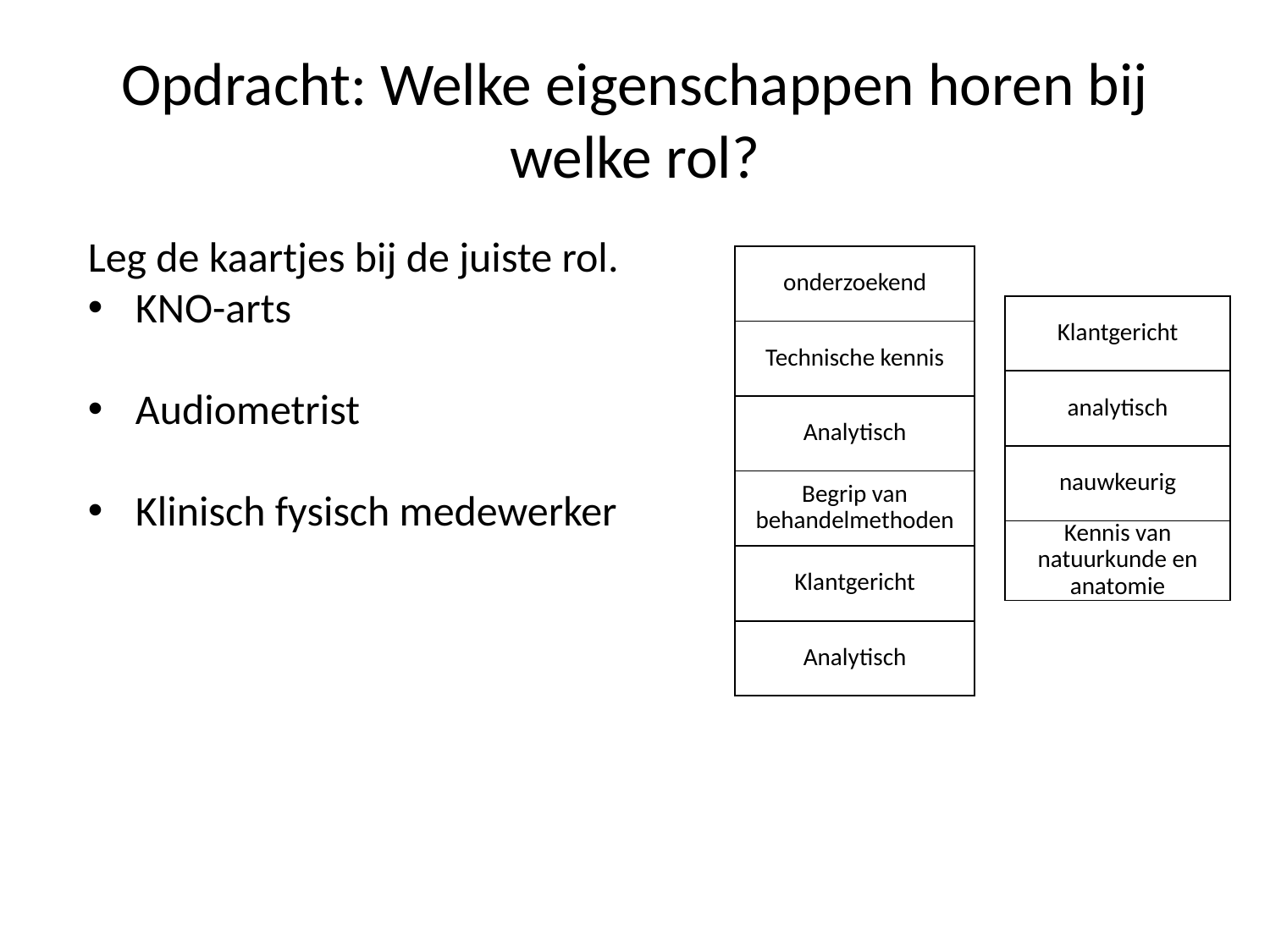

# Opdracht: Welke eigenschappen horen bij welke rol?
Leg de kaartjes bij de juiste rol.
KNO-arts

Audiometrist

Klinisch fysisch medewerker

| onderzoekend |
| --- |
| Technische kennis |
| Analytisch |
| Begrip van behandelmethoden |
| Klantgericht |
| Analytisch |
| Klantgericht |
| --- |
| analytisch |
| nauwkeurig |
| Kennis van natuurkunde en anatomie |